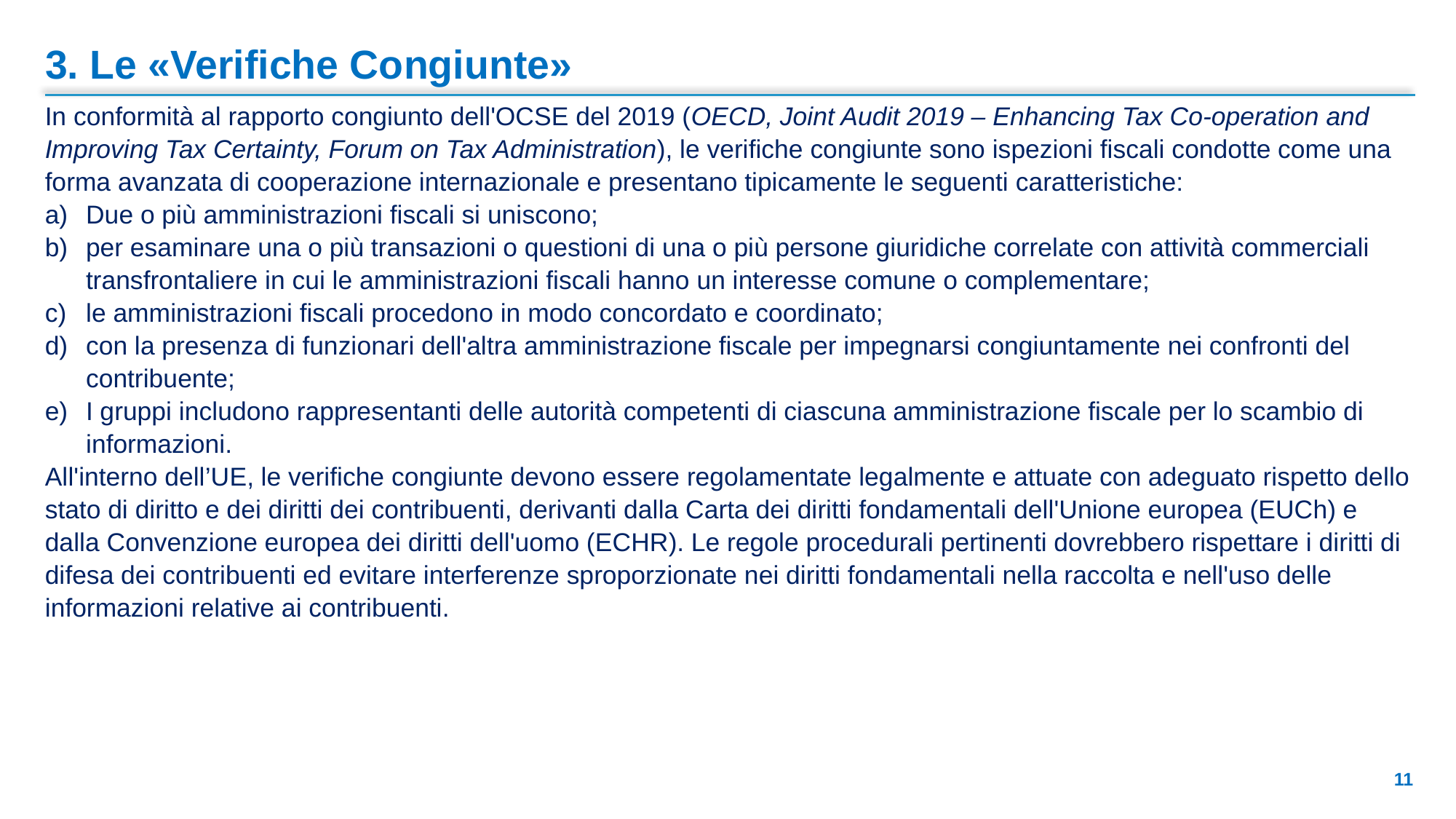

3. Le «Verifiche Congiunte»
In conformità al rapporto congiunto dell'OCSE del 2019 (OECD, Joint Audit 2019 – Enhancing Tax Co-operation and Improving Tax Certainty, Forum on Tax Administration), le verifiche congiunte sono ispezioni fiscali condotte come una forma avanzata di cooperazione internazionale e presentano tipicamente le seguenti caratteristiche:
Due o più amministrazioni fiscali si uniscono;
per esaminare una o più transazioni o questioni di una o più persone giuridiche correlate con attività commerciali transfrontaliere in cui le amministrazioni fiscali hanno un interesse comune o complementare;
le amministrazioni fiscali procedono in modo concordato e coordinato;
con la presenza di funzionari dell'altra amministrazione fiscale per impegnarsi congiuntamente nei confronti del contribuente;
I gruppi includono rappresentanti delle autorità competenti di ciascuna amministrazione fiscale per lo scambio di informazioni.
All'interno dell’UE, le verifiche congiunte devono essere regolamentate legalmente e attuate con adeguato rispetto dello stato di diritto e dei diritti dei contribuenti, derivanti dalla Carta dei diritti fondamentali dell'Unione europea (EUCh) e dalla Convenzione europea dei diritti dell'uomo (ECHR). Le regole procedurali pertinenti dovrebbero rispettare i diritti di difesa dei contribuenti ed evitare interferenze sproporzionate nei diritti fondamentali nella raccolta e nell'uso delle informazioni relative ai contribuenti.

11